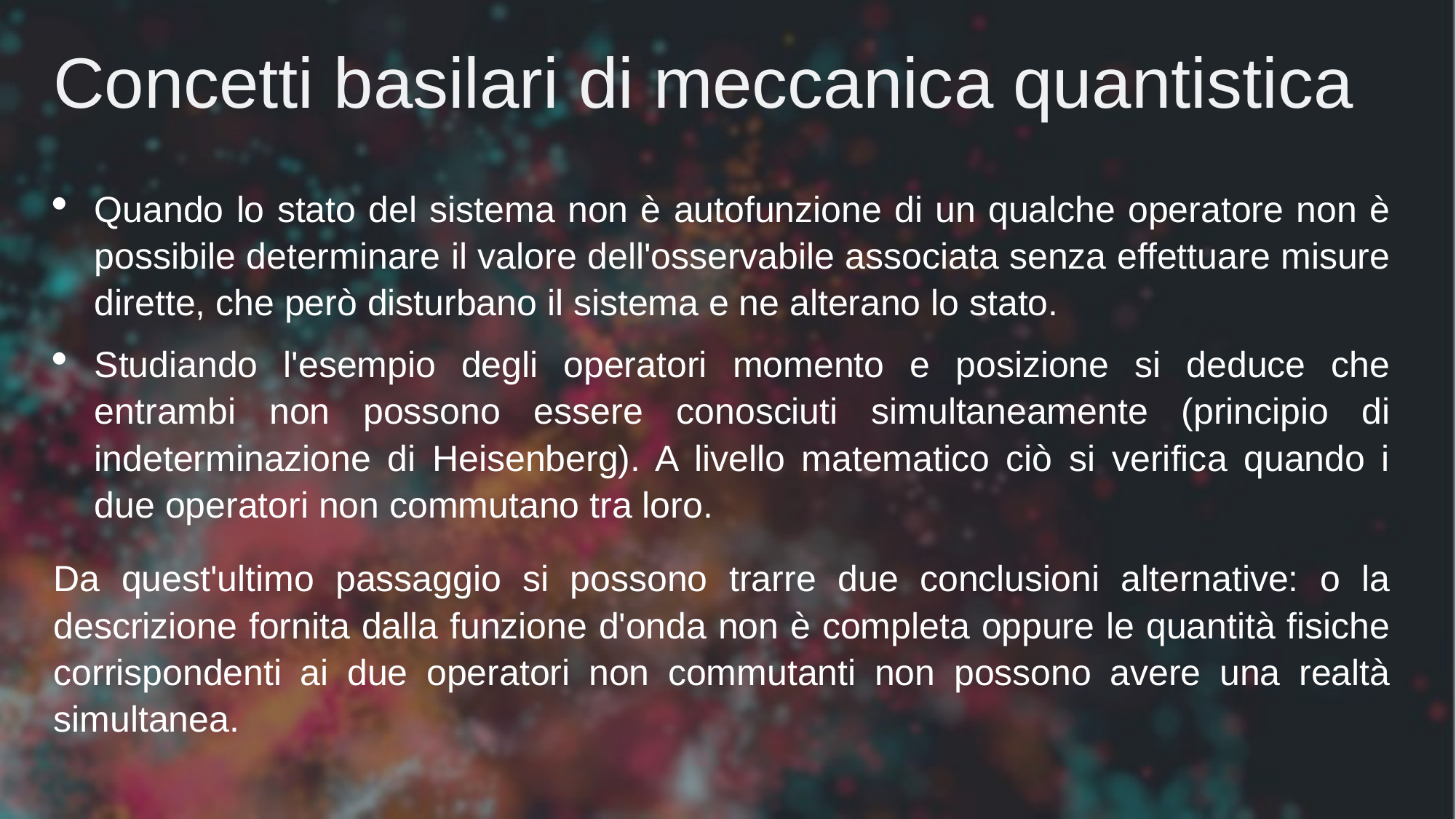

# Concetti basilari di meccanica quantistica
Quando lo stato del sistema non è autofunzione di un qualche operatore non è possibile determinare il valore dell'osservabile associata senza effettuare misure dirette, che però disturbano il sistema e ne alterano lo stato.
Studiando l'esempio degli operatori momento e posizione si deduce che entrambi non possono essere conosciuti simultaneamente (principio di indeterminazione di Heisenberg). A livello matematico ciò si verifica quando i due operatori non commutano tra loro.
Da quest'ultimo passaggio si possono trarre due conclusioni alternative: o la descrizione fornita dalla funzione d'onda non è completa oppure le quantità fisiche corrispondenti ai due operatori non commutanti non possono avere una realtà simultanea.